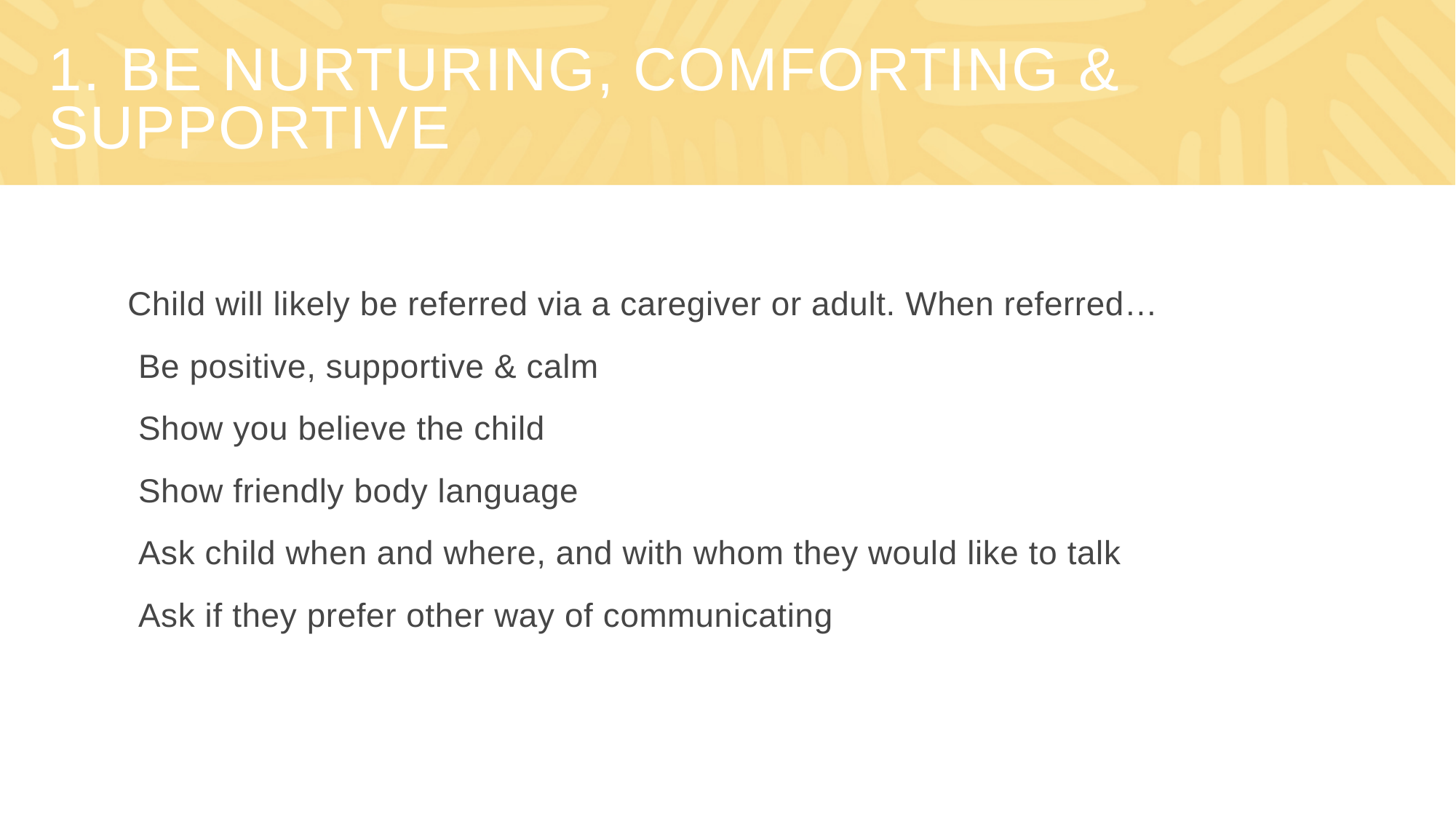

# 1. Be nurturing, comforting & supportive
Child will likely be referred via a caregiver or adult. When referred…
Be positive, supportive & calm
Show you believe the child
Show friendly body language
Ask child when and where, and with whom they would like to talk
Ask if they prefer other way of communicating